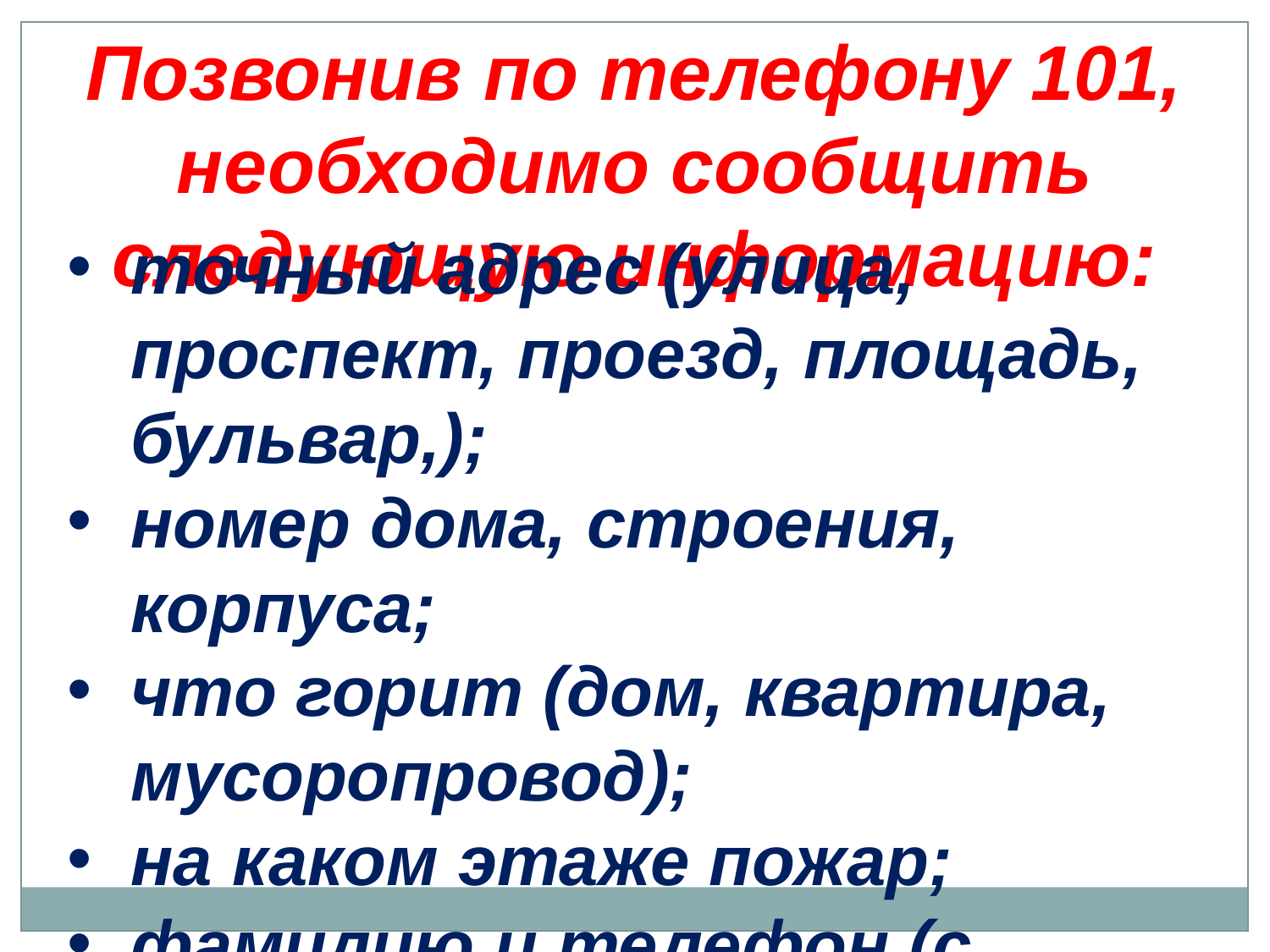

Позвонив по телефону 101, необходимо сообщить следующую информацию:
точный адрес (улица, проспект, проезд, площадь, бульвар,);
номер дома, строения, корпуса;
что горит (дом, квартира, мусоропровод);
на каком этаже пожар;
фамилию и телефон (с которого звоните).